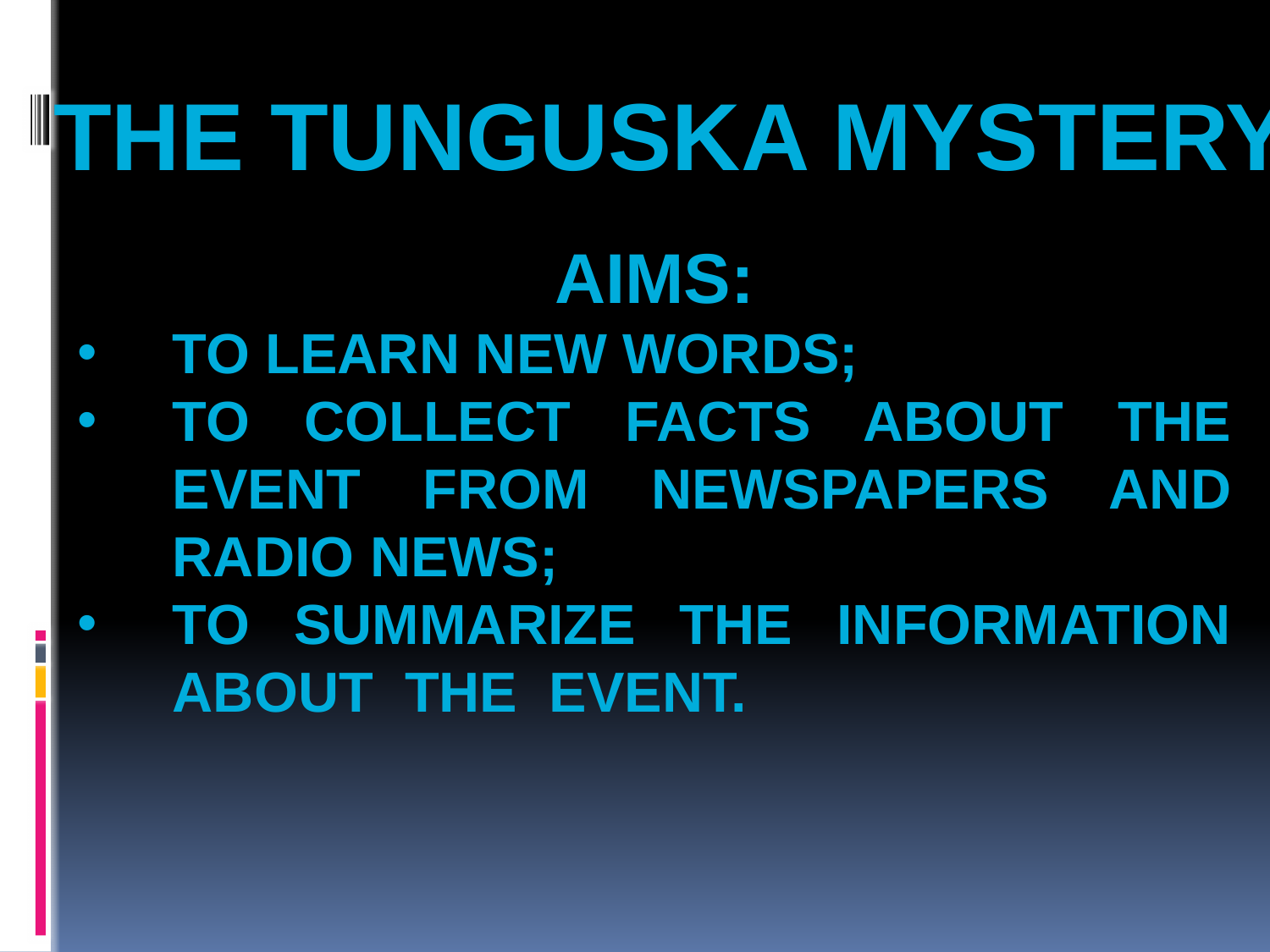

The tunguska mystery
Aims:
To learn new words;
To collect facts about the event from newspapers and radio news;
To summarize the information about  the  event.